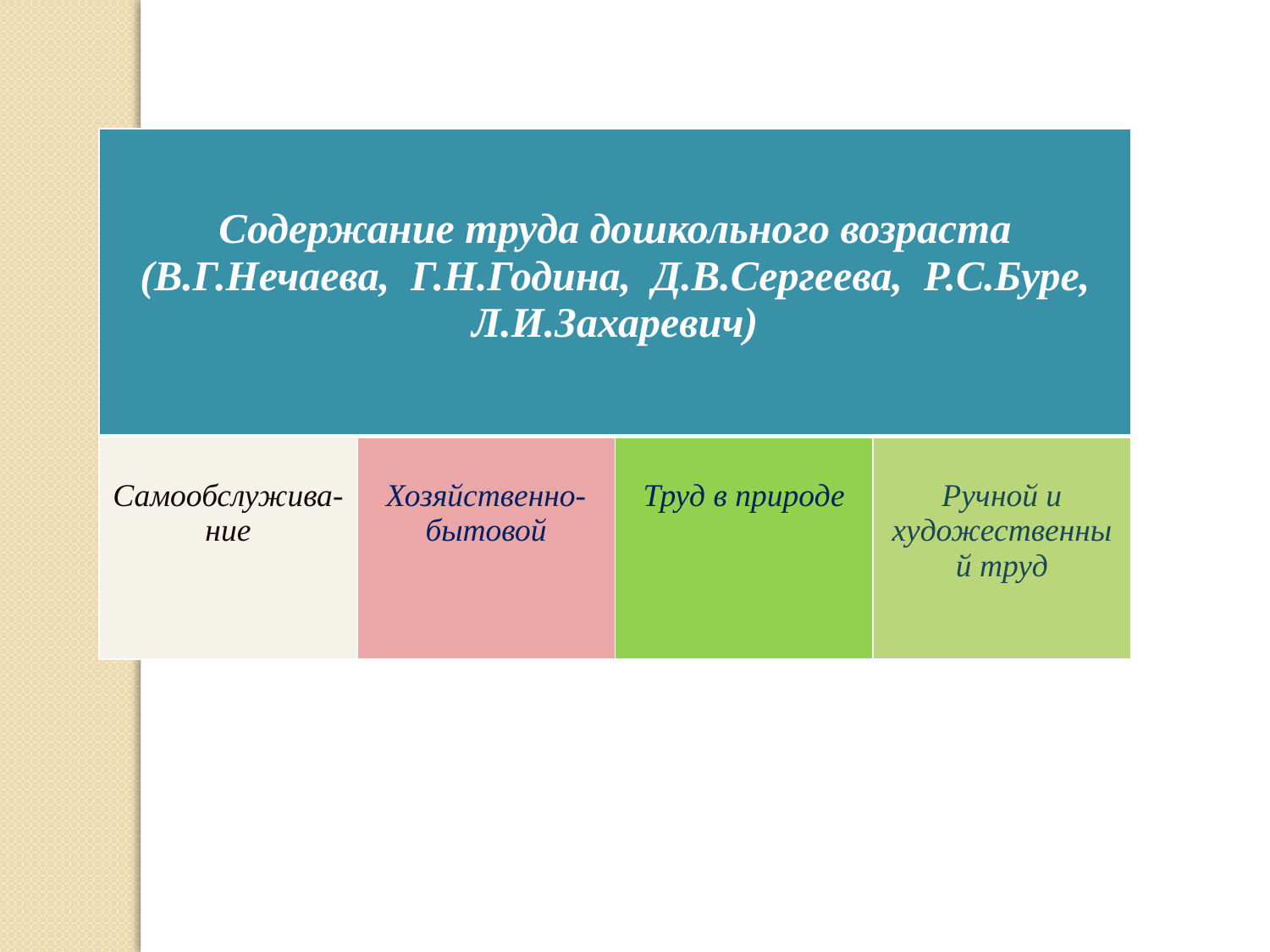

| Содержание труда дошкольного возраста (В.Г.Нечаева, Г.Н.Година, Д.В.Сергеева, Р.С.Буре, Л.И.Захаревич) |  |  |  |
| --- | --- | --- | --- |
| Самообслужива-ние | Хозяйственно-бытовой | Труд в природе | Ручной и художественный труд |